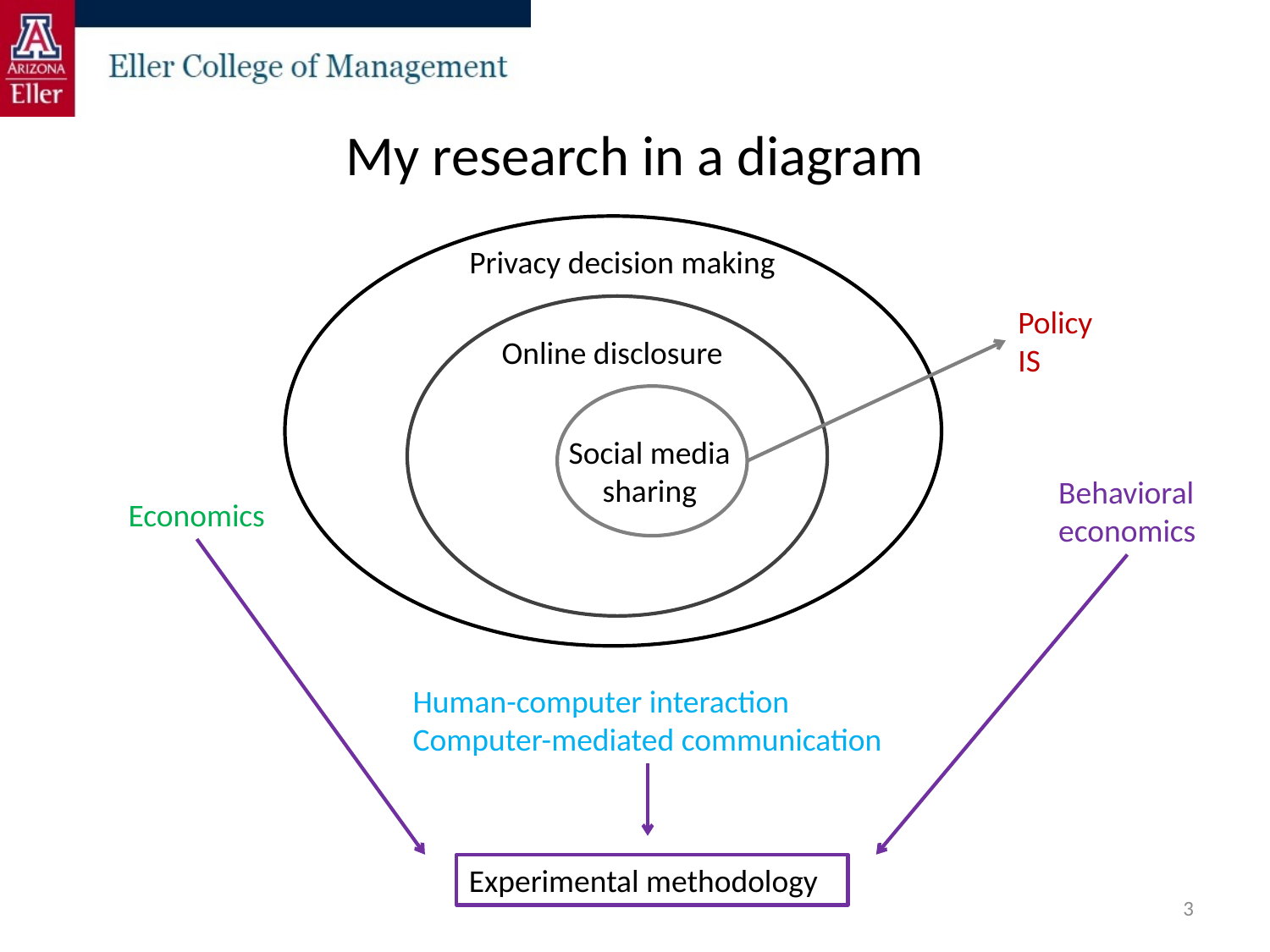

# My research in a diagram

Privacy decision making

Policy
IS
Online disclosure

Social media
sharing
Behavioral
economics
Economics
Human-computer interaction
Computer-mediated communication
Experimental methodology
3